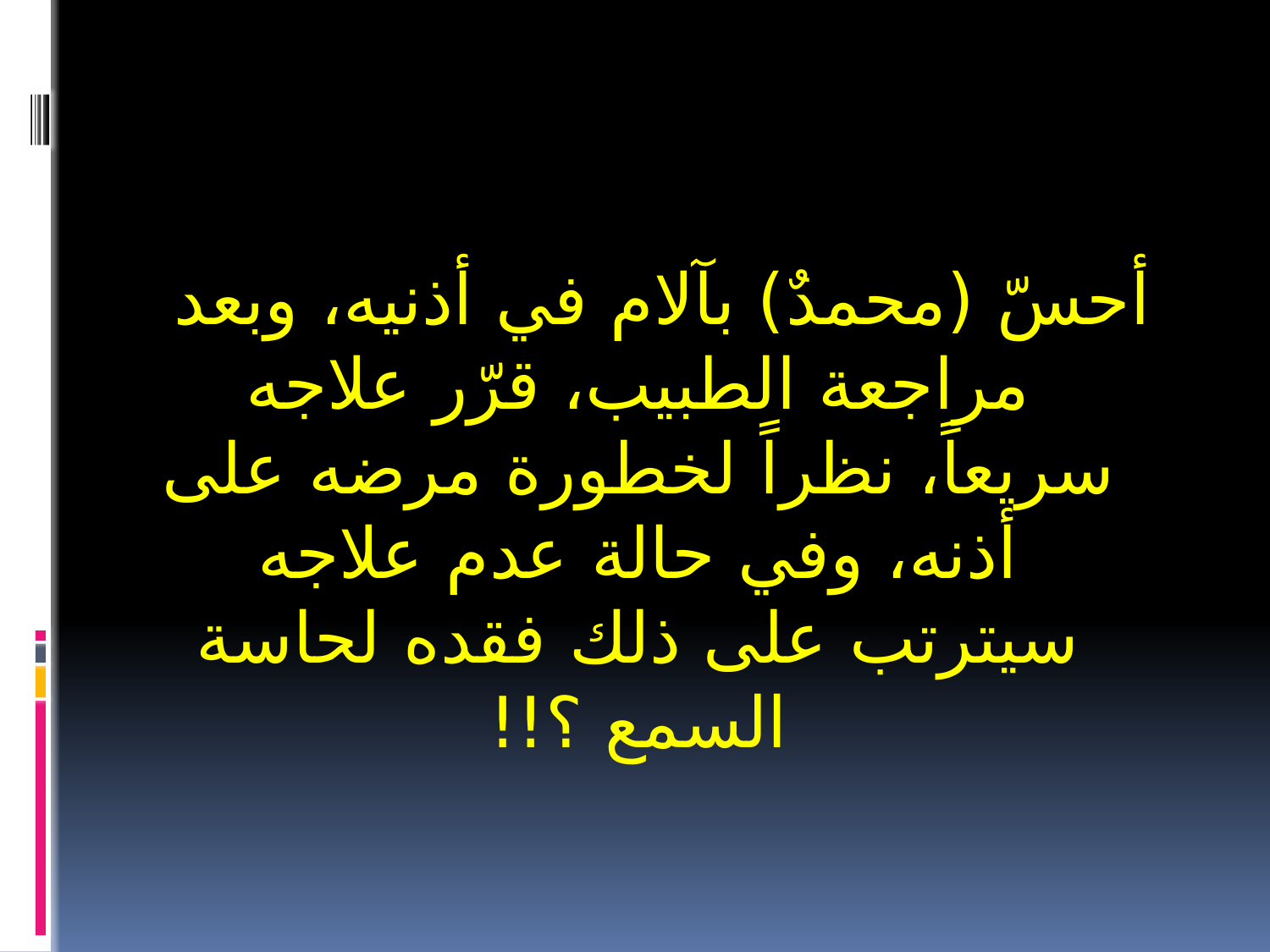

أحسّ (محمدٌ) بآلام في أذنيه، وبعد مراجعة الطبيب، قرّر علاجه سريعاً، نظراً لخطورة مرضه على أذنه، وفي حالة عدم علاجه سيترتب على ذلك فقده لحاسة السمع ؟!!